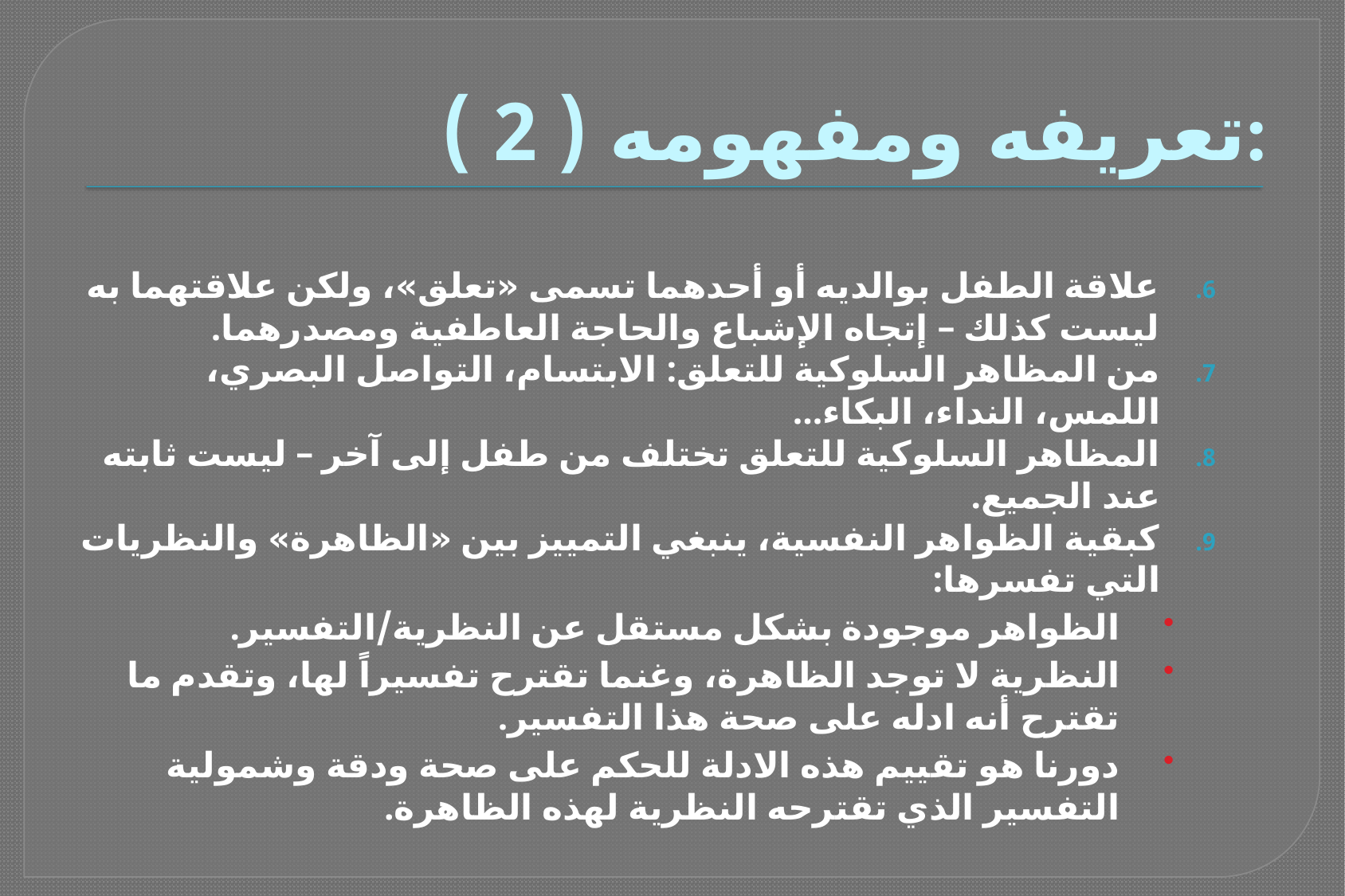

# تعريفه ومفهومه ( 2 ):

علاقة الطفل بوالديه أو أحدهما تسمى «تعلق»، ولكن علاقتهما به ليست كذلك – إتجاه الإشباع والحاجة العاطفية ومصدرهما.
من المظاهر السلوكية للتعلق: الابتسام، التواصل البصري، اللمس، النداء، البكاء...
المظاهر السلوكية للتعلق تختلف من طفل إلى آخر – ليست ثابته عند الجميع.
كبقية الظواهر النفسية، ينبغي التمييز بين «الظاهرة» والنظريات التي تفسرها:
الظواهر موجودة بشكل مستقل عن النظرية/التفسير.
النظرية لا توجد الظاهرة، وغنما تقترح تفسيراً لها، وتقدم ما تقترح أنه ادله على صحة هذا التفسير.
دورنا هو تقييم هذه الادلة للحكم على صحة ودقة وشمولية التفسير الذي تقترحه النظرية لهذه الظاهرة.